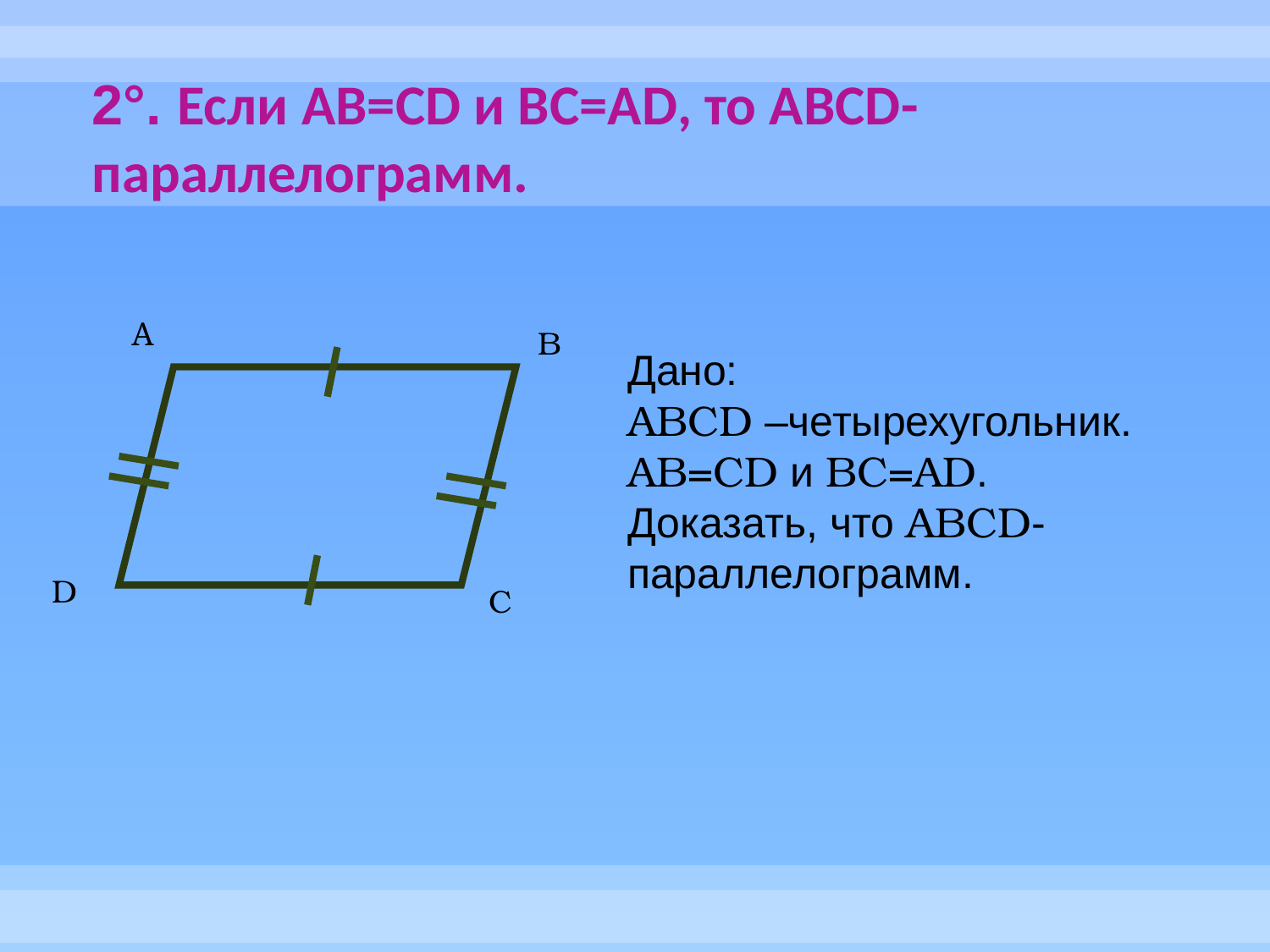

# 2°. Если AB=CD и BC=AD, то ABCD-параллелограмм.
А
B
Дано:
ABCD –четырехугольник. AB=CD и BC=AD.
Доказать, что ABCD-параллелограмм.

D
C